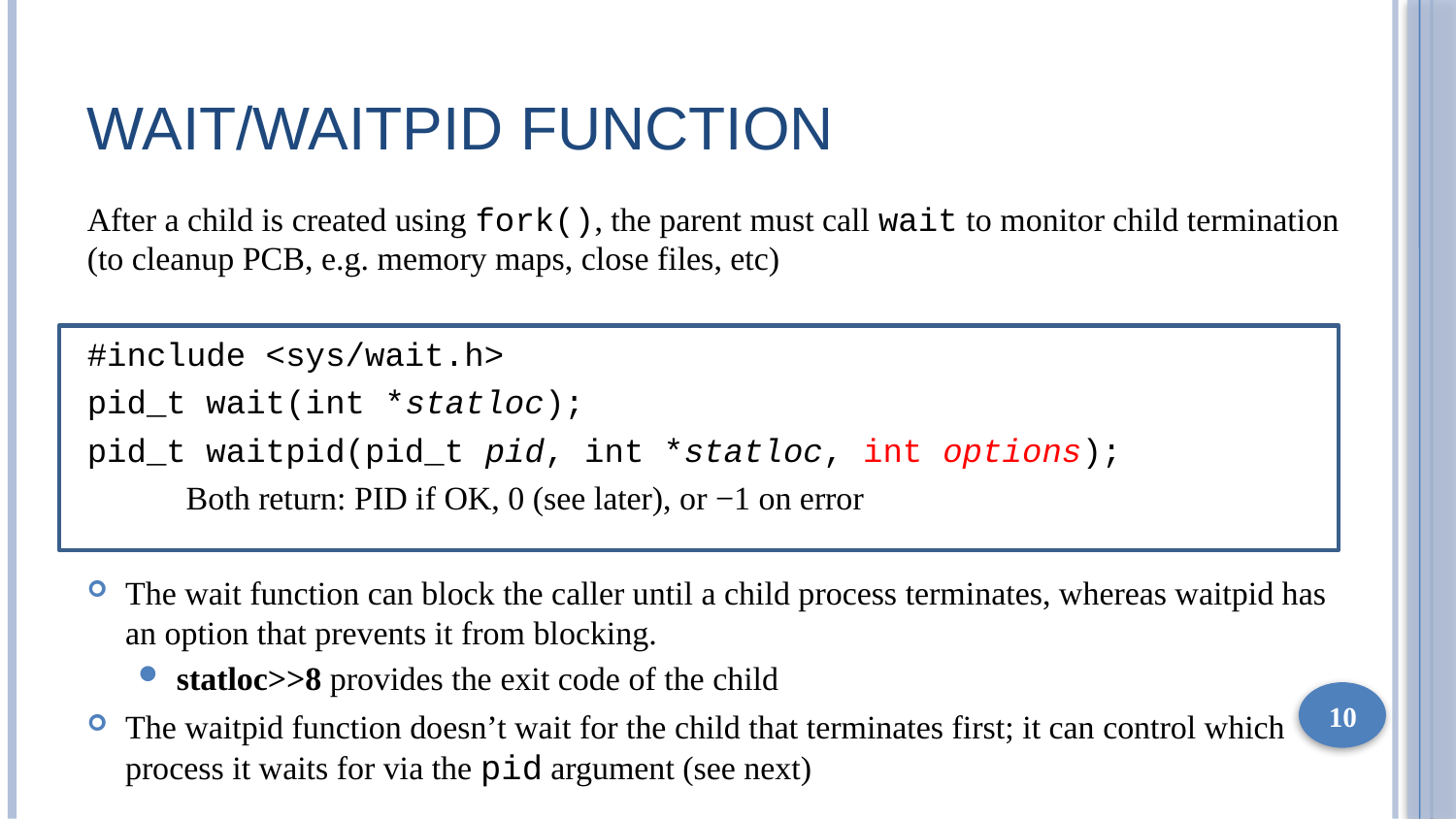

# WAIT/WAITPID Function
After a child is created using fork(), the parent must call wait to monitor child termination (to cleanup PCB, e.g. memory maps, close files, etc)

#include <sys/wait.h>
pid_t wait(int *statloc);
pid_t waitpid(pid_t pid, int *statloc, int options);
	Both return: PID if OK, 0 (see later), or −1 on error

The wait function can block the caller until a child process terminates, whereas waitpid has an option that prevents it from blocking.
statloc>>8 provides the exit code of the child
The waitpid function doesn’t wait for the child that terminates first; it can control which process it waits for via the pid argument (see next)

10